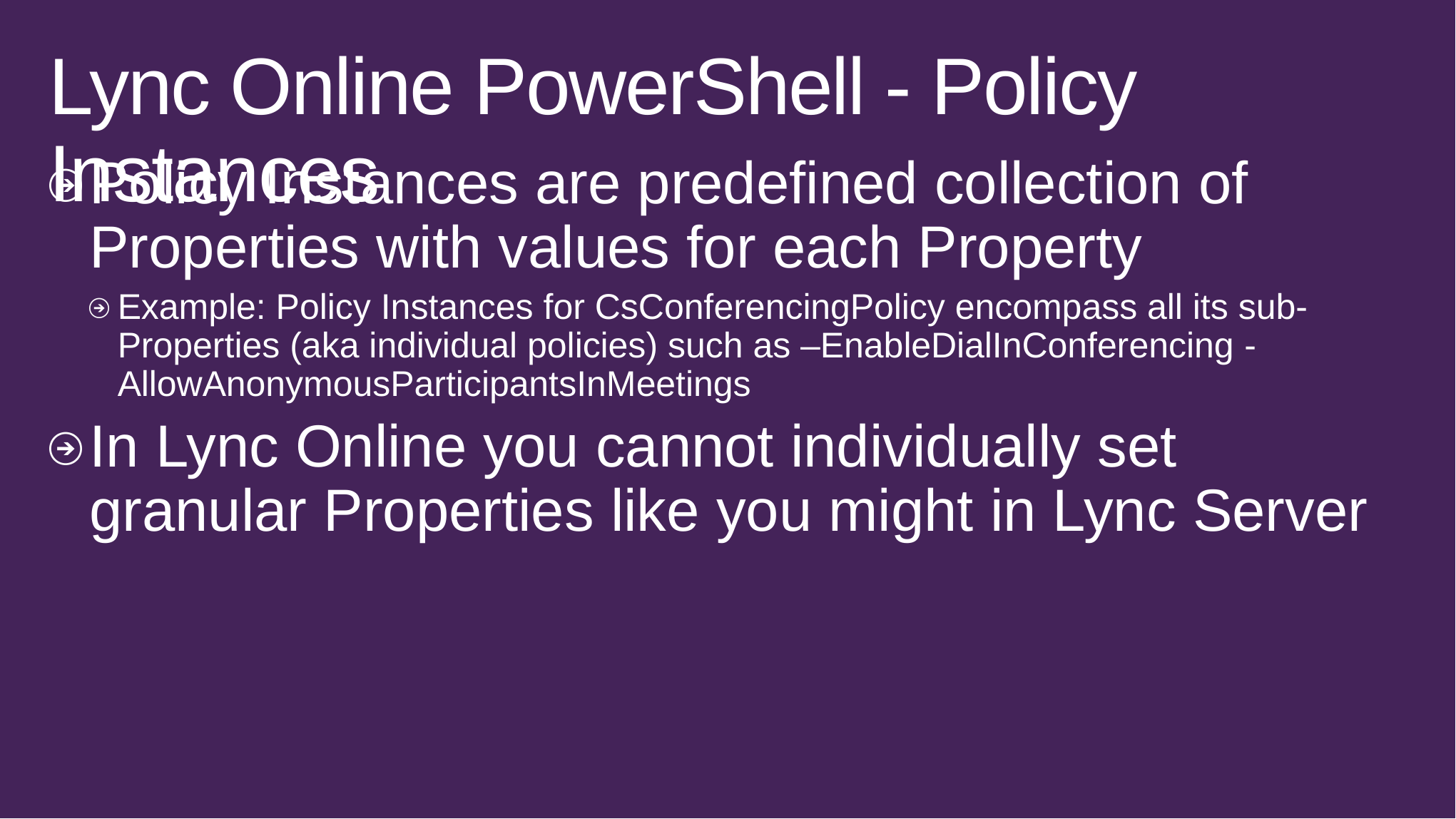

# Lync Online PowerShell - Policy Instances
Policy Instances are predefined collection of Properties with values for each Property
Example: Policy Instances for CsConferencingPolicy encompass all its sub-Properties (aka individual policies) such as –EnableDialInConferencing -AllowAnonymousParticipantsInMeetings
In Lync Online you cannot individually set granular Properties like you might in Lync Server